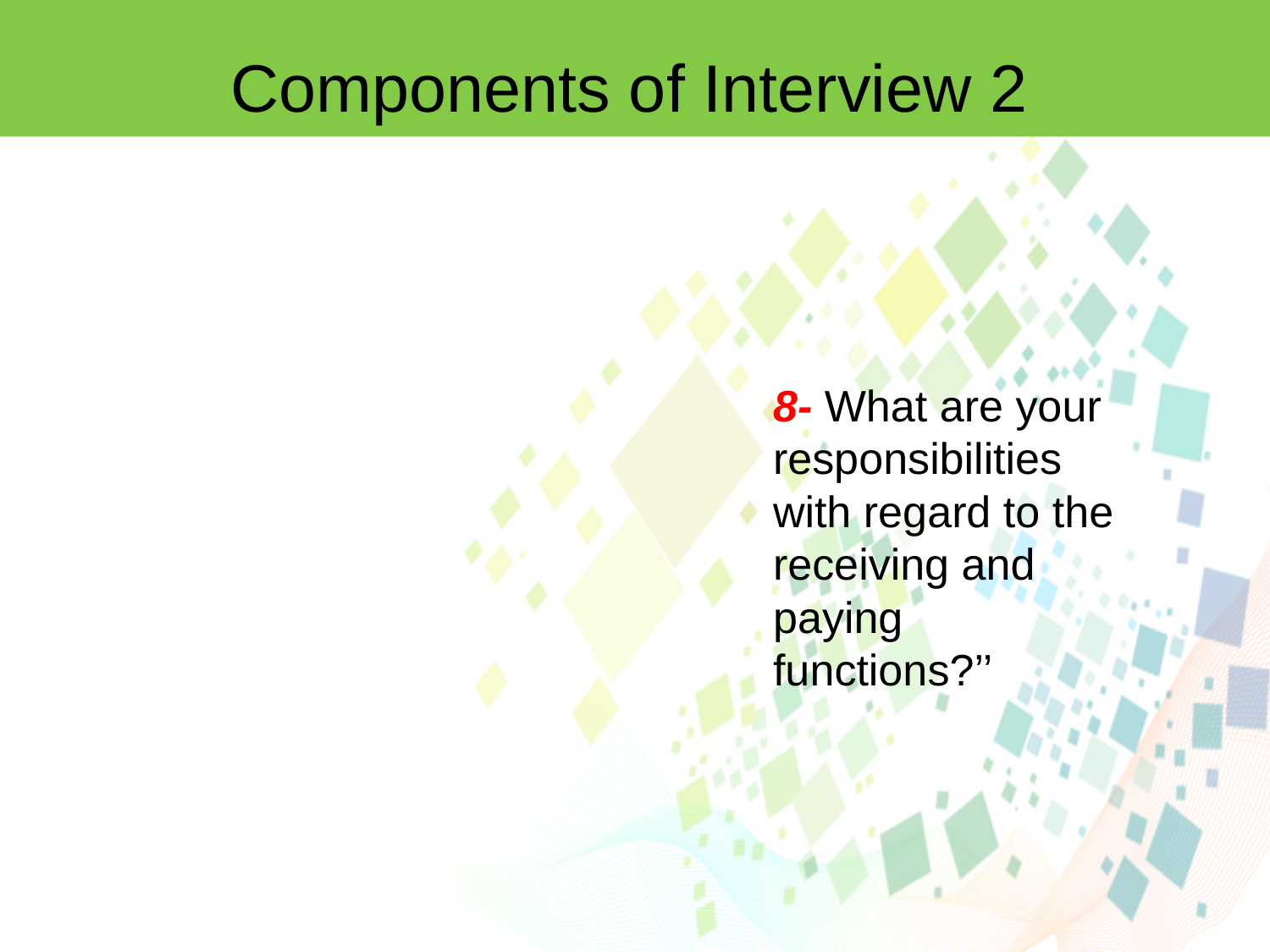

Components of Interview 2
8- What are your responsibilities with regard to the receiving and paying functions?’’